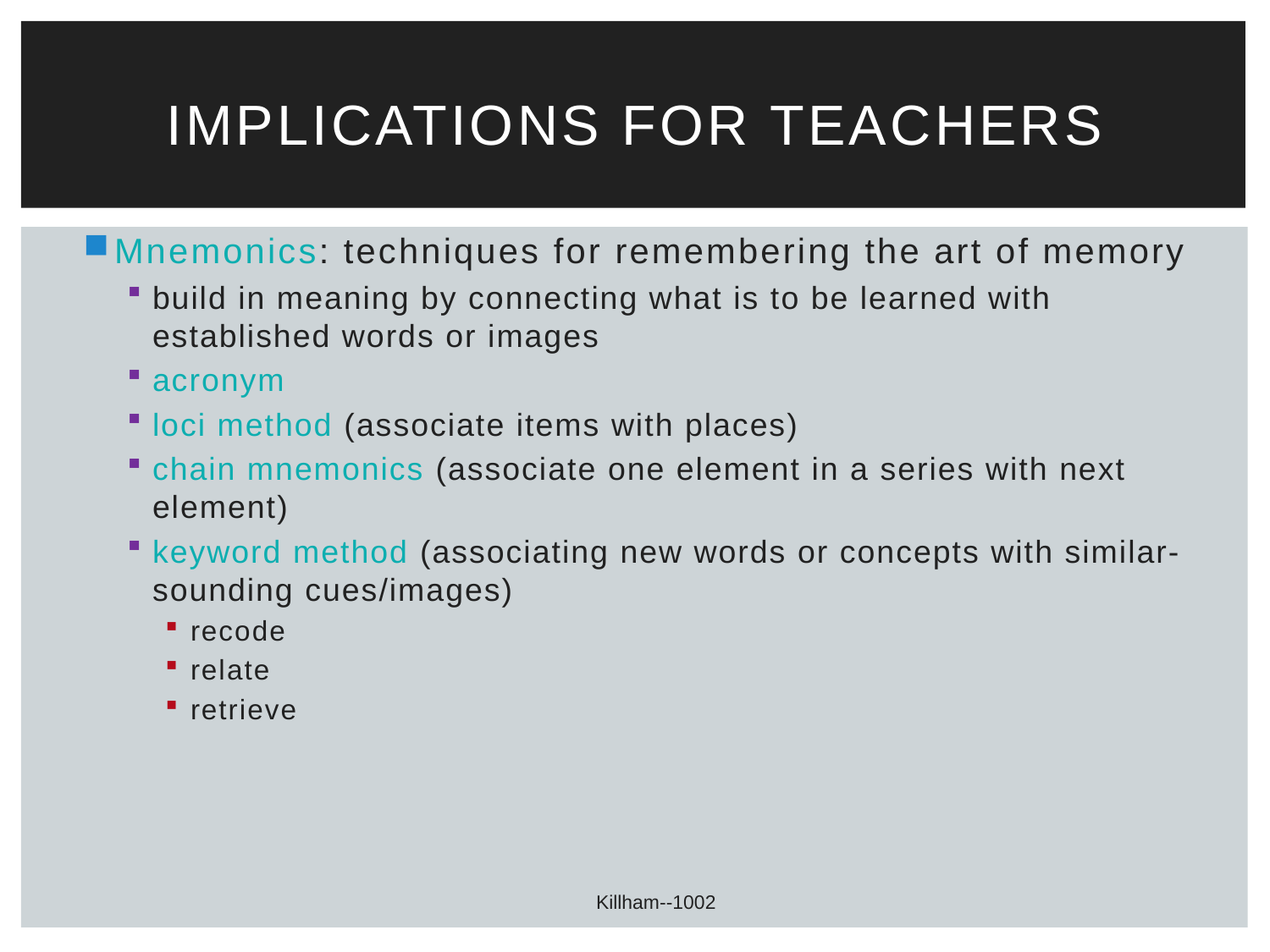

# Implications for teachers
Mnemonics: techniques for remembering the art of memory
build in meaning by connecting what is to be learned with established words or images
acronym
loci method (associate items with places)
chain mnemonics (associate one element in a series with next element)
keyword method (associating new words or concepts with similar-sounding cues/images)
recode
relate
retrieve
Killham--1002